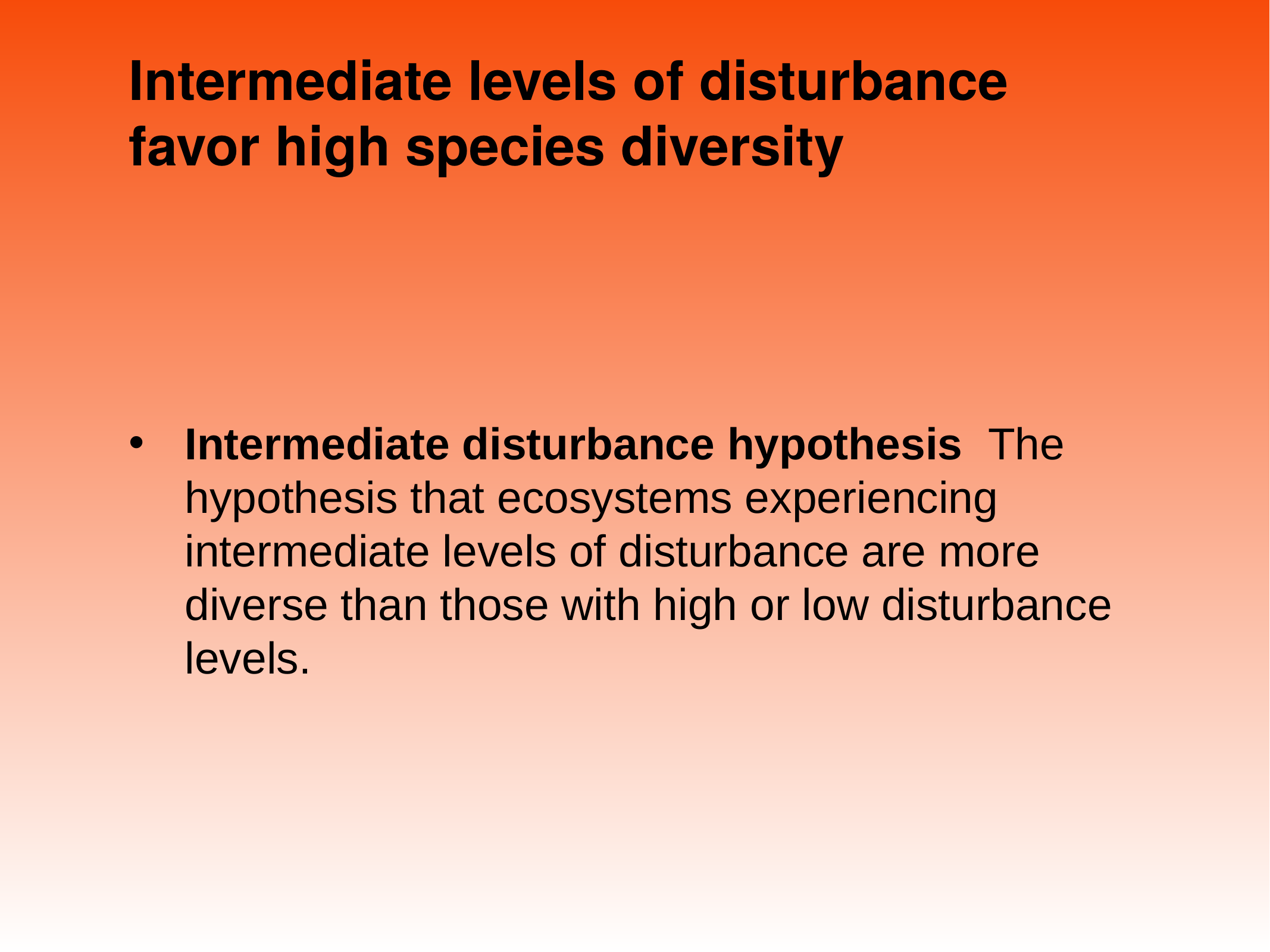

# Intermediate levels of disturbance favor high species diversity
Intermediate disturbance hypothesis  The hypothesis that ecosystems experiencing intermediate levels of disturbance are more diverse than those with high or low disturbance levels.